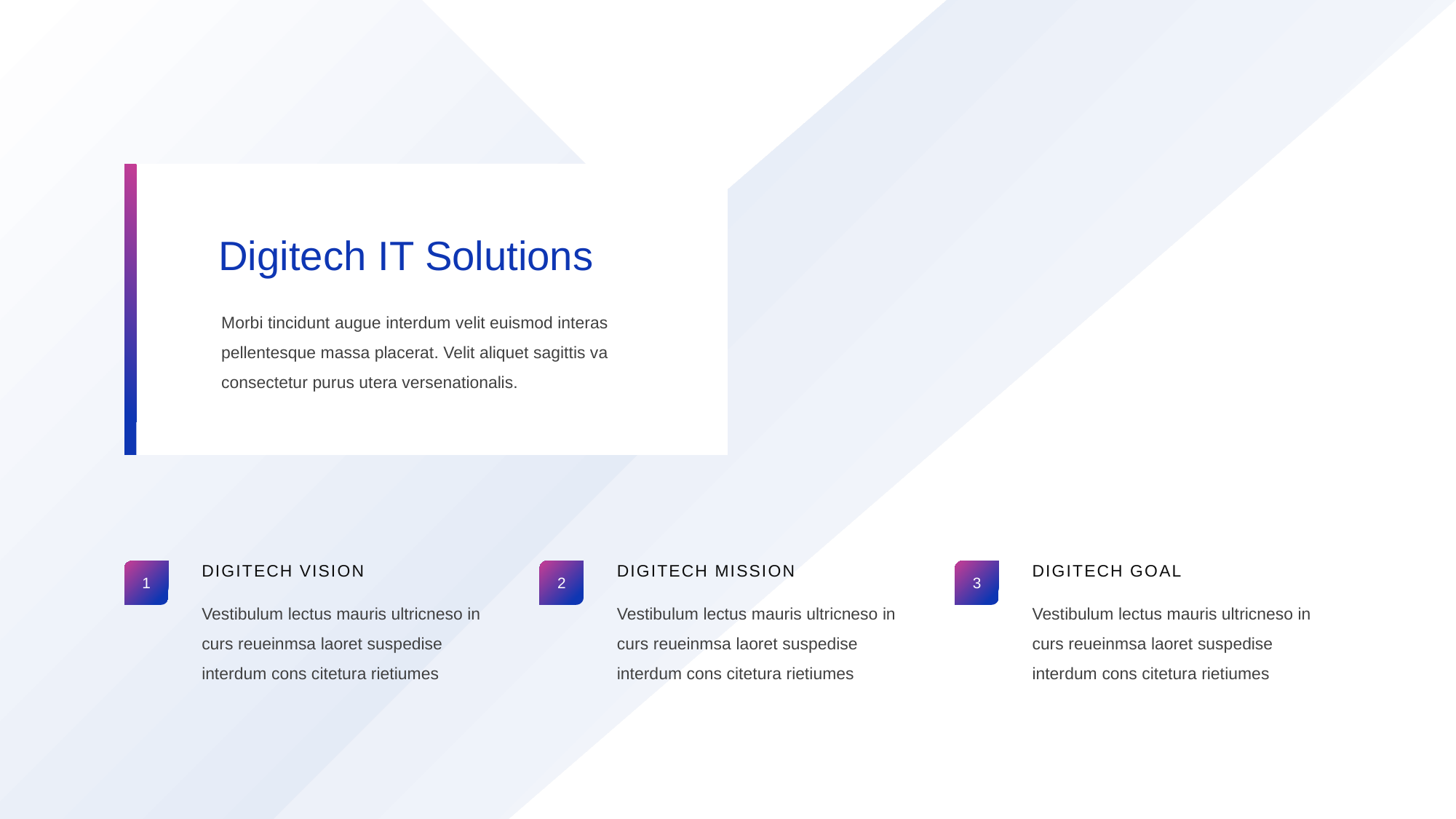

Digitech IT Solutions
Morbi tincidunt augue interdum velit euismod interas pellentesque massa placerat. Velit aliquet sagittis va consectetur purus utera versenationalis.
DIGITECH VISION
DIGITECH MISSION
DIGITECH GOAL
1
2
3
Vestibulum lectus mauris ultricneso in curs reueinmsa laoret suspedise interdum cons citetura rietiumes
Vestibulum lectus mauris ultricneso in curs reueinmsa laoret suspedise interdum cons citetura rietiumes
Vestibulum lectus mauris ultricneso in curs reueinmsa laoret suspedise interdum cons citetura rietiumes